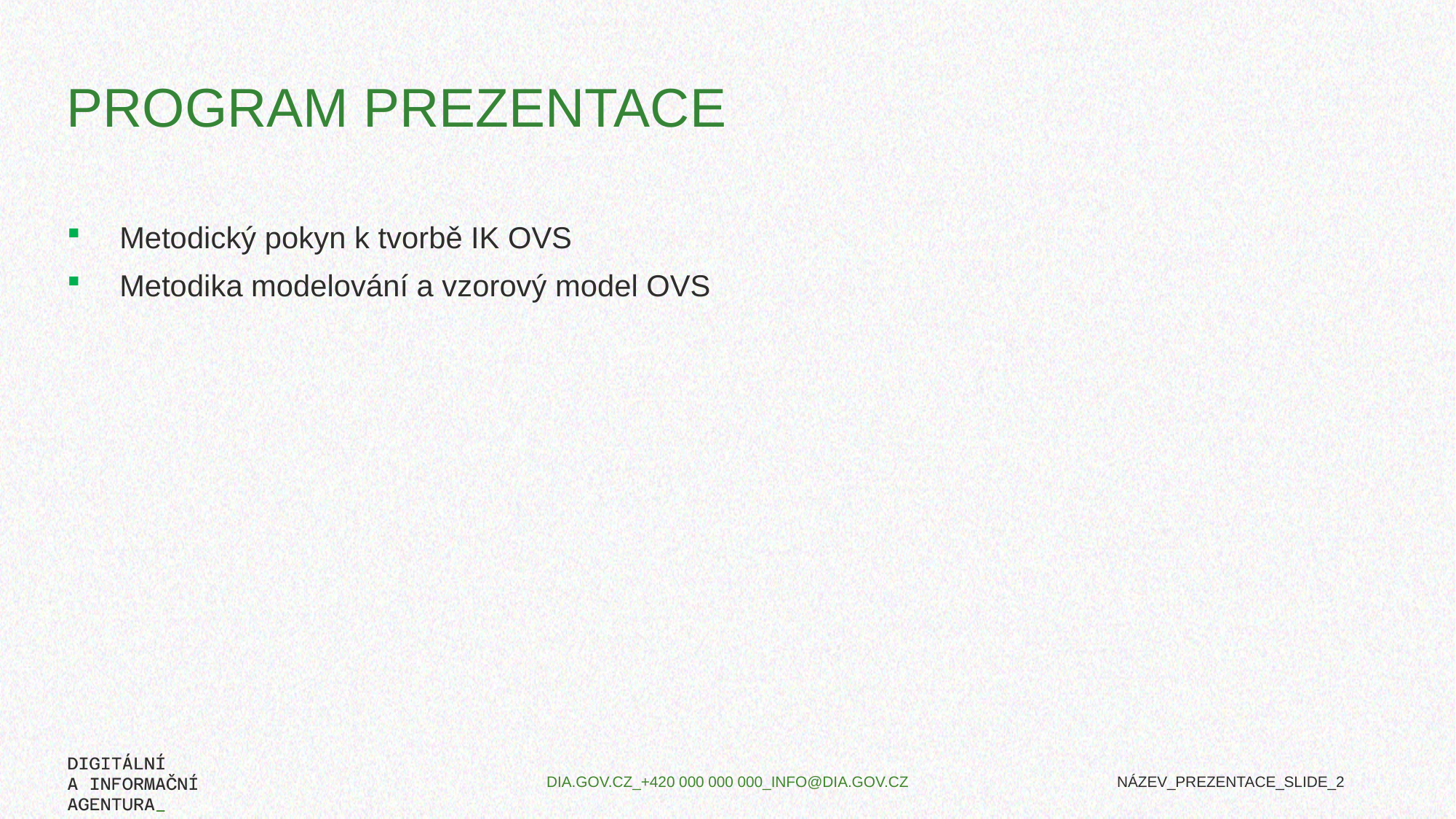

# Program prezentace
Metodický pokyn k tvorbě IK OVS
Metodika modelování a vzorový model OVS
NÁZEV_PREZENTACE_SLIDE_2
DIA.GOV.CZ_+420 000 000 000_INFO@DIA.GOV.CZ